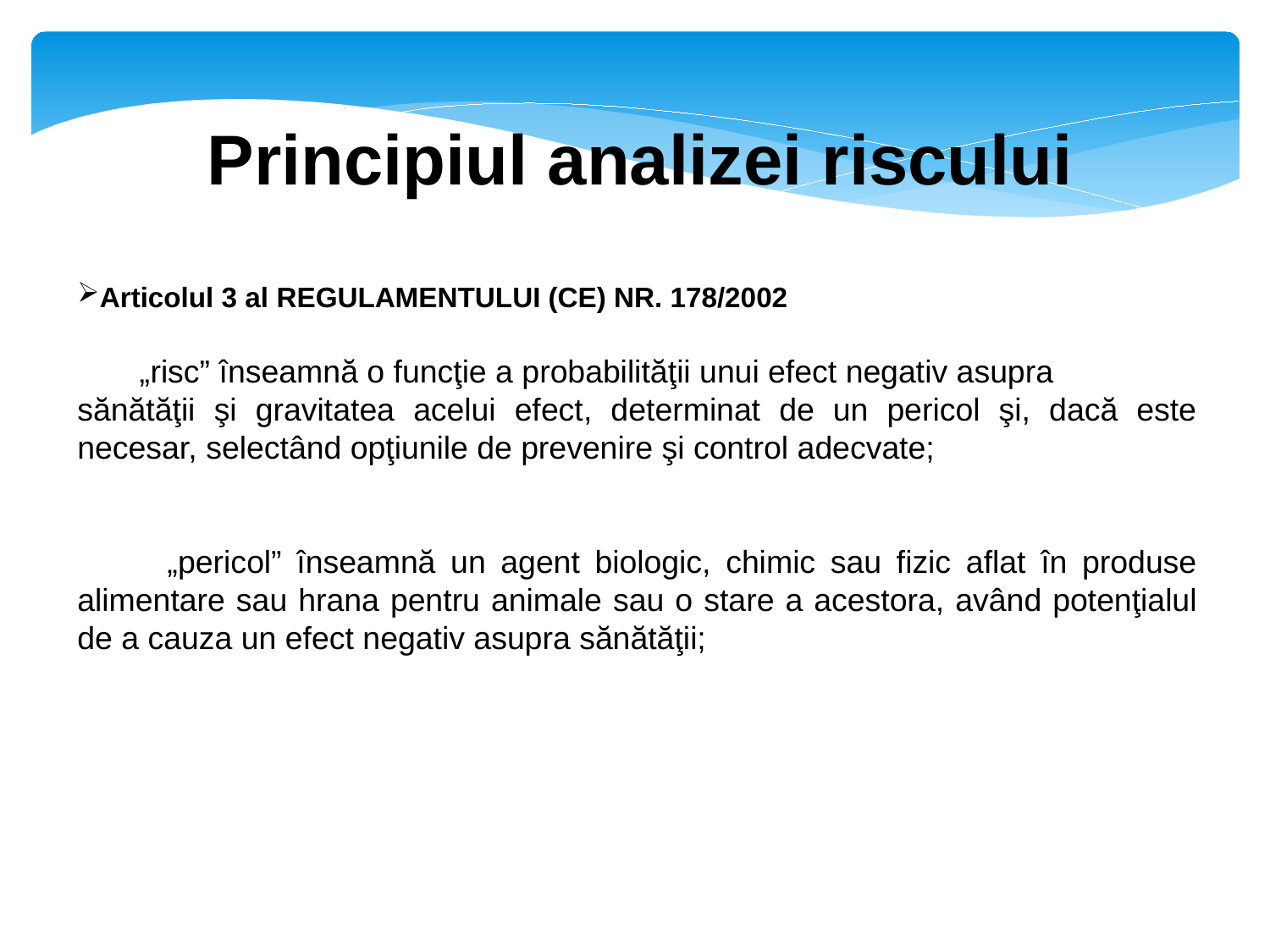

Principiul analizei riscului

Articolul 3 al REGULAMENTULUI (CE) NR. 178/2002

       „risc” înseamnă o funcţie a probabilităţii unui efect negativ asupra
sănătăţii şi gravitatea acelui efect, determinat de un pericol şi, dacă este necesar, selectând opţiunile de prevenire şi control adecvate;

      „pericol” înseamnă un agent biologic, chimic sau fizic aflat în produse alimentare sau hrana pentru animale sau o stare a acestora, având potenţialul de a cauza un efect negativ asupra sănătăţii;